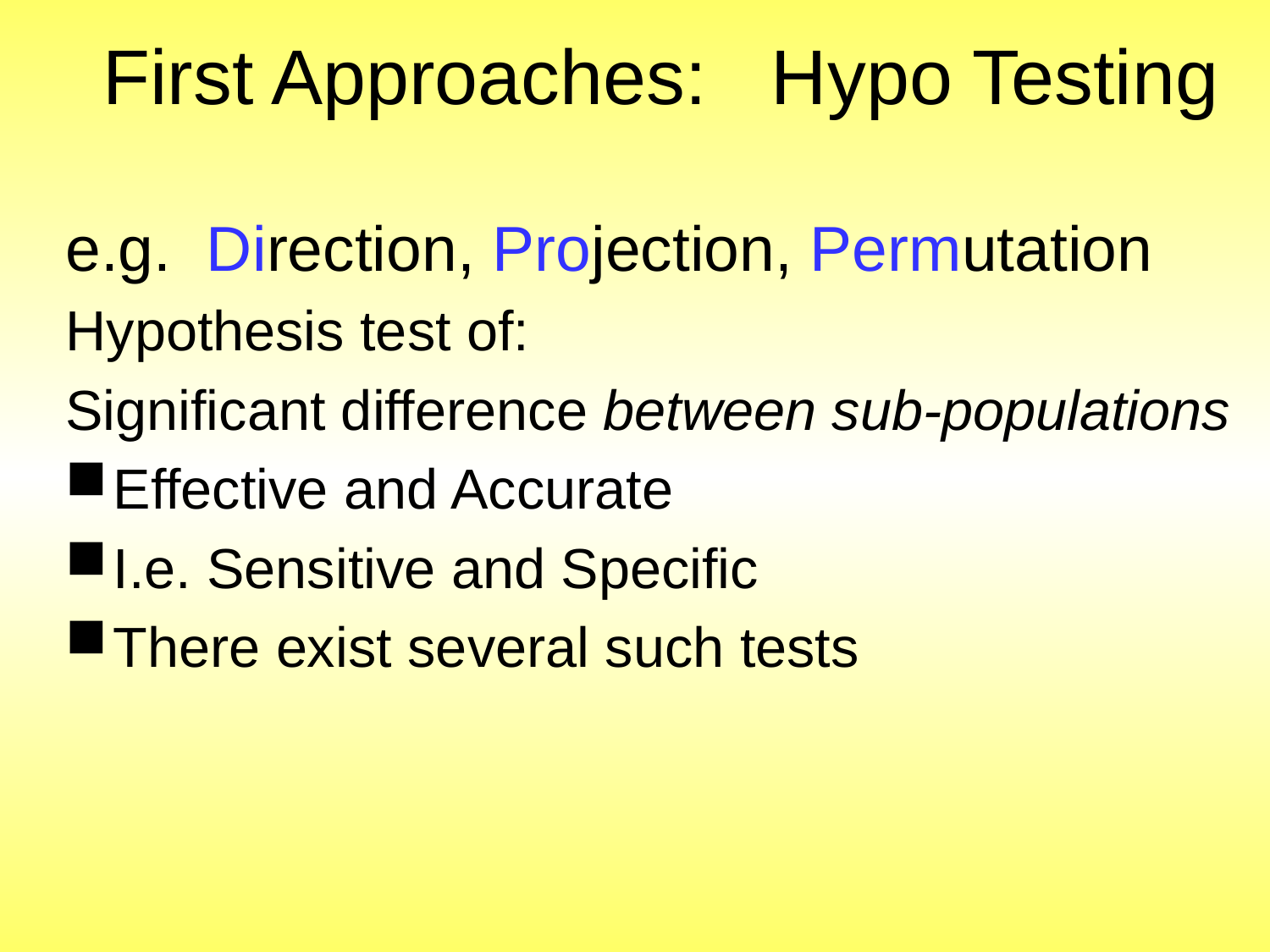

# First Approaches:   Hypo Testing
e.g.  Direction, Projection, Permutation
Hypothesis test of:
Significant difference between sub-populations
Effective and Accurate
I.e. Sensitive and Specific
There exist several such tests